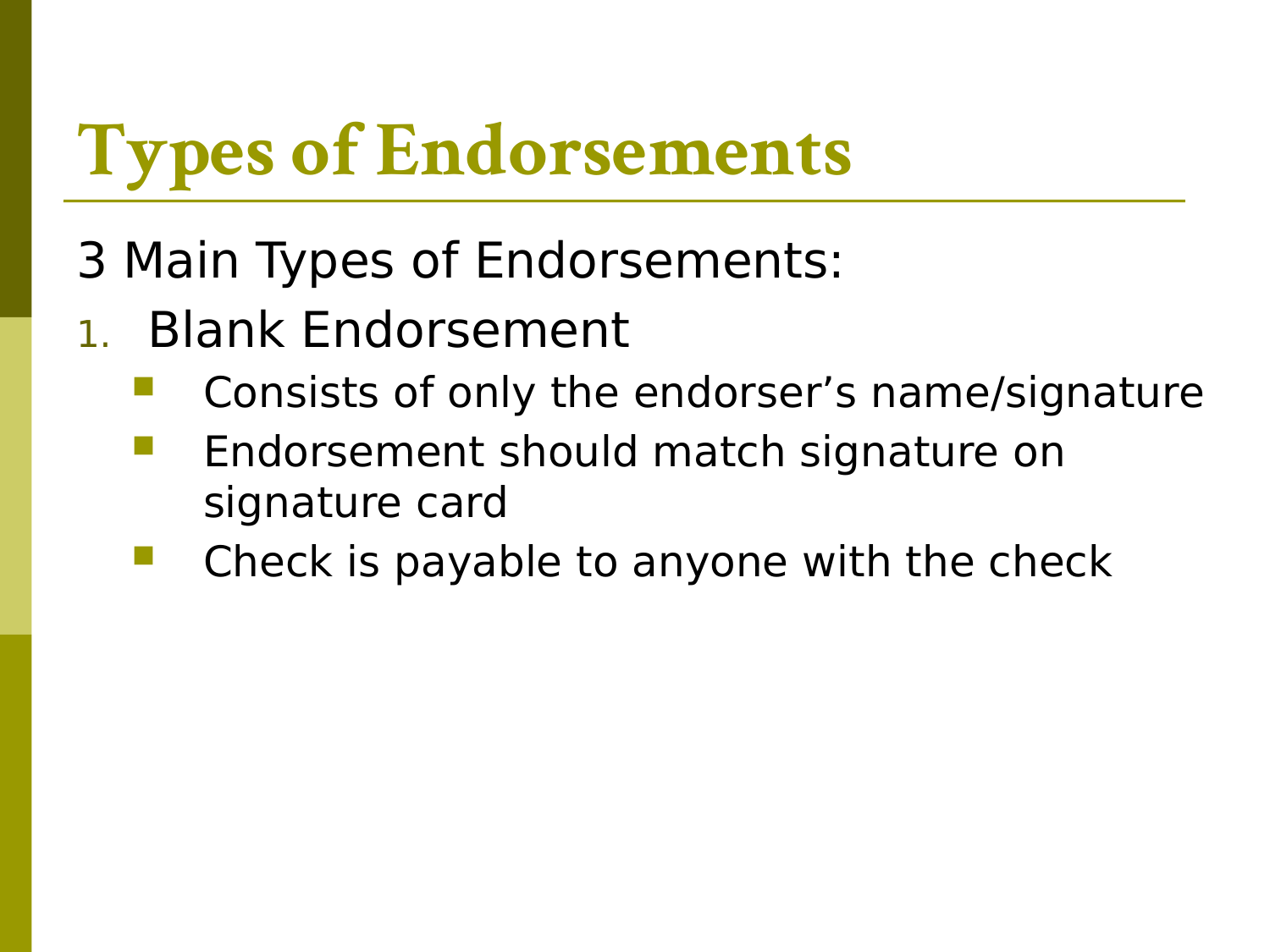

# Types of Endorsements
3 Main Types of Endorsements:
Blank Endorsement
Consists of only the endorser’s name/signature
Endorsement should match signature on signature card
Check is payable to anyone with the check